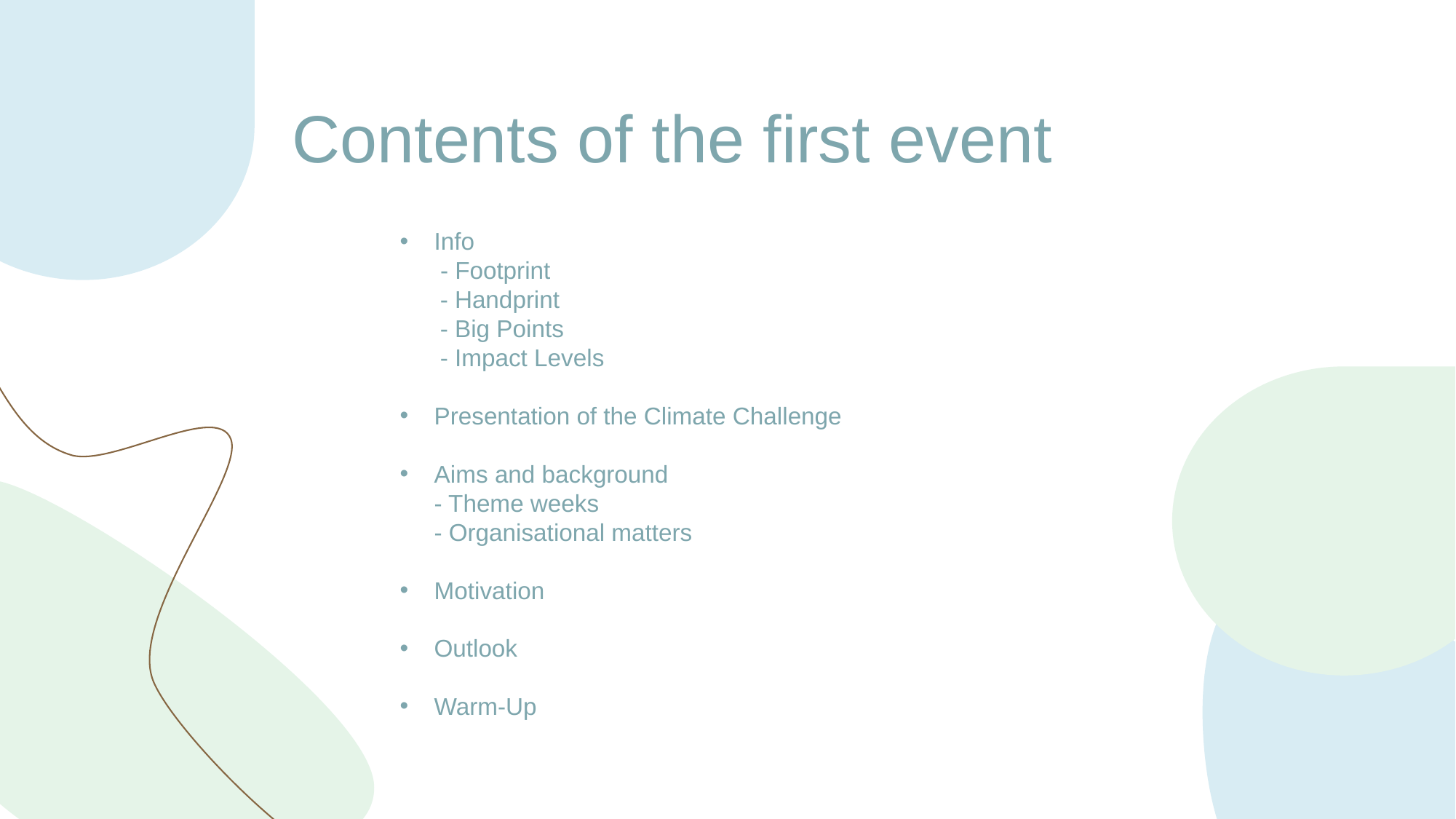

# Contents of the first event
Info
      - Footprint
      - Handprint
      - Big Points
      - Impact Levels

Presentation of the Climate Challenge
Aims and background
- Theme weeks
- Organisational matters
Motivation
Outlook
Warm-Up

3